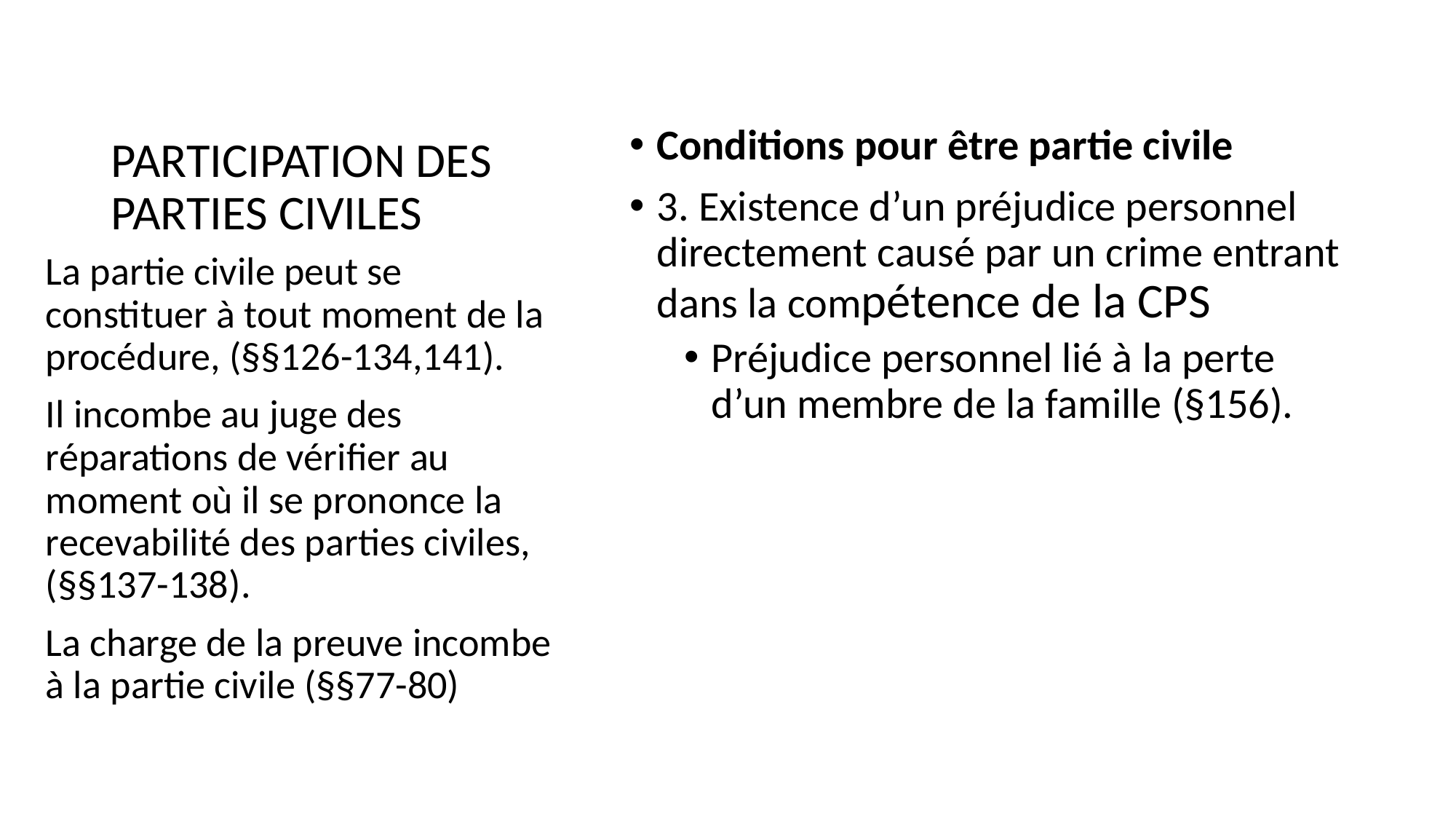

# PARTICIPATION DES PARTIES CIVILES
Conditions pour être partie civile
3. Existence d’un préjudice personnel directement causé par un crime entrant dans la compétence de la CPS
Préjudice personnel lié à la perte d’un membre de la famille (§156).
La partie civile peut se constituer à tout moment de la procédure, (§§126-134,141).
Il incombe au juge des réparations de vérifier au moment où il se prononce la recevabilité des parties civiles, (§§137-138).
La charge de la preuve incombe à la partie civile (§§77-80)